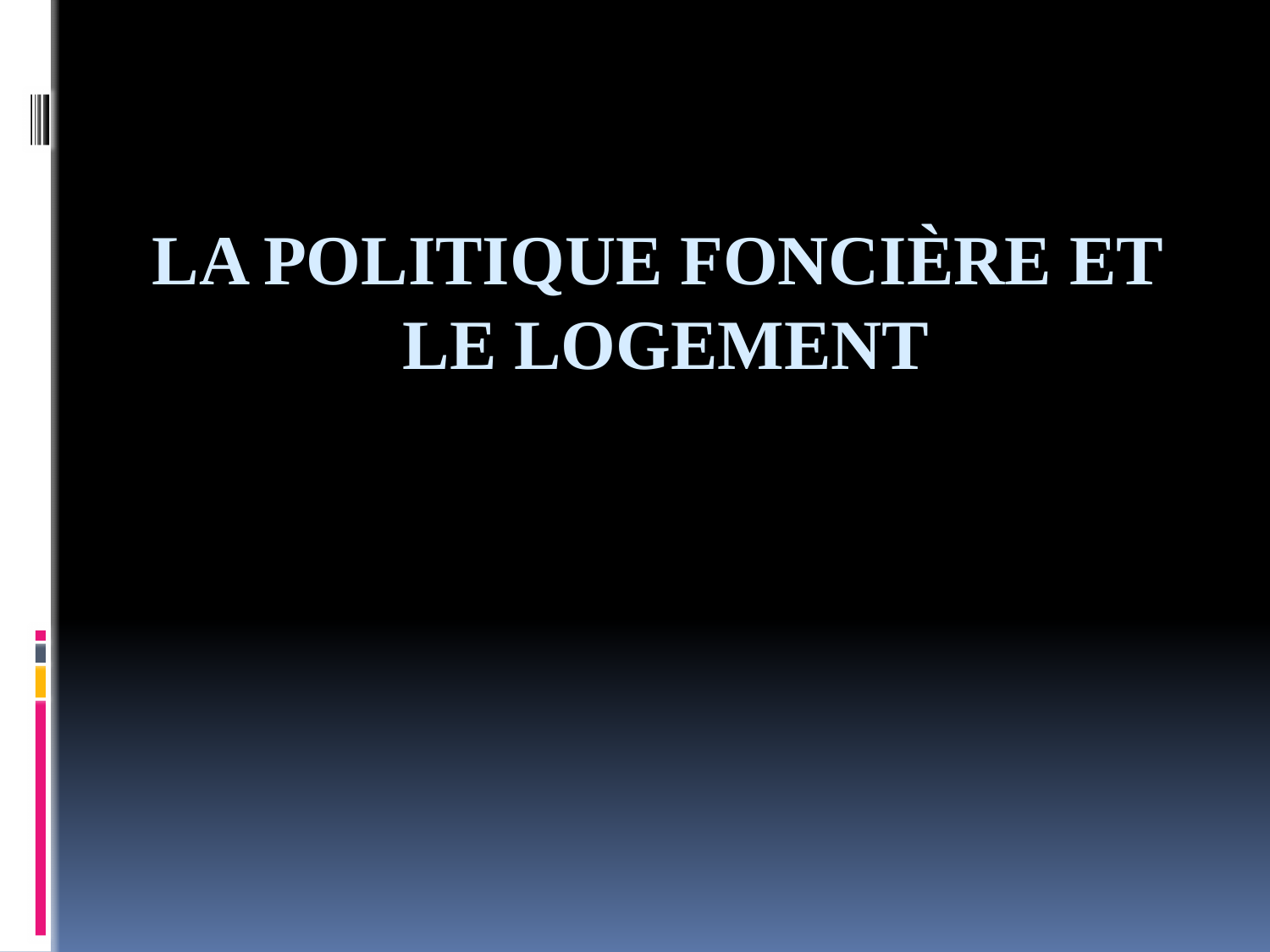

# La politique foncière et le logement